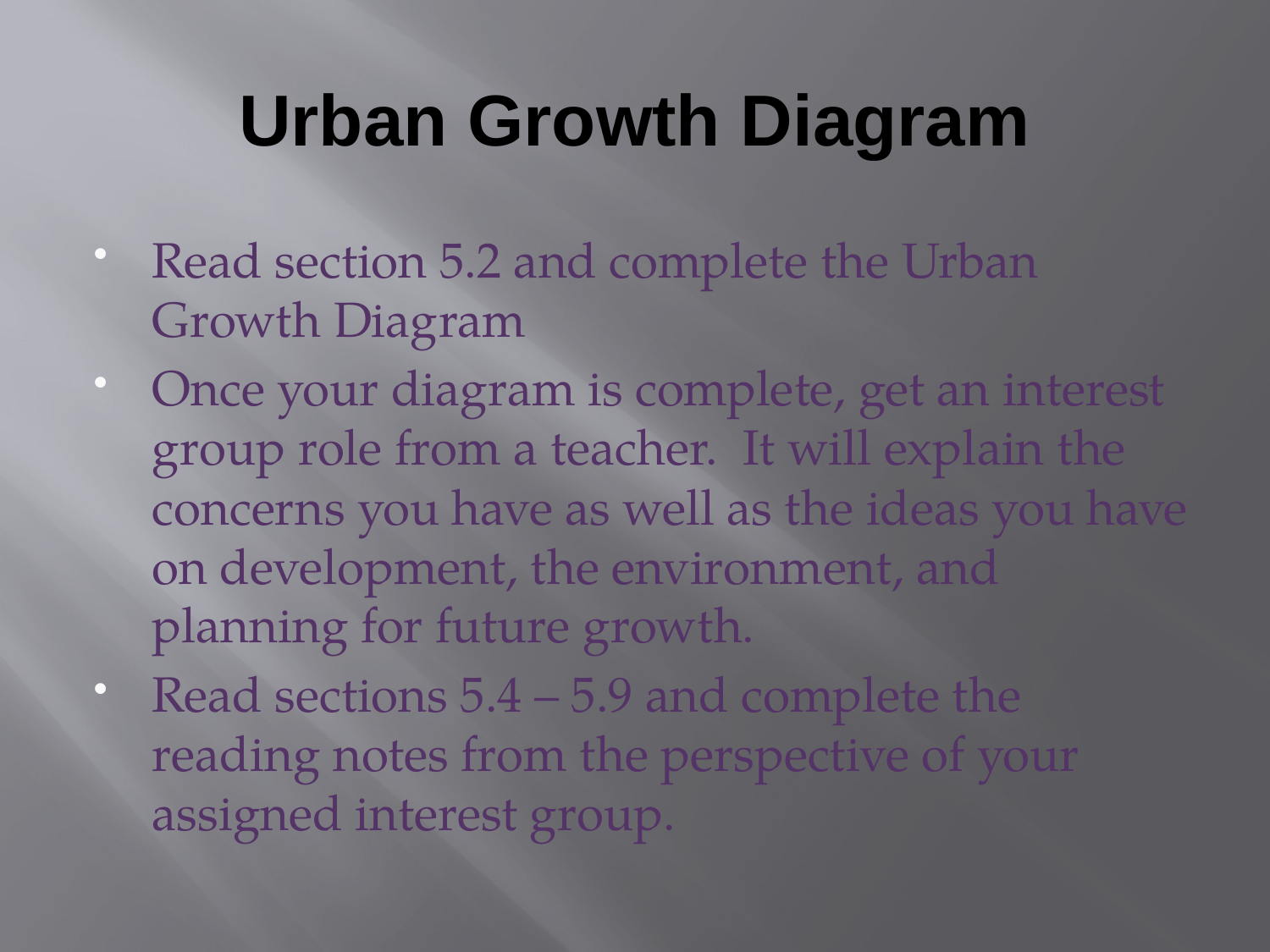

# Urban Growth Diagram
Read section 5.2 and complete the Urban Growth Diagram
Once your diagram is complete, get an interest group role from a teacher.  It will explain the concerns you have as well as the ideas you have on development, the environment, and planning for future growth.
Read sections 5.4 – 5.9 and complete the reading notes from the perspective of your assigned interest group.